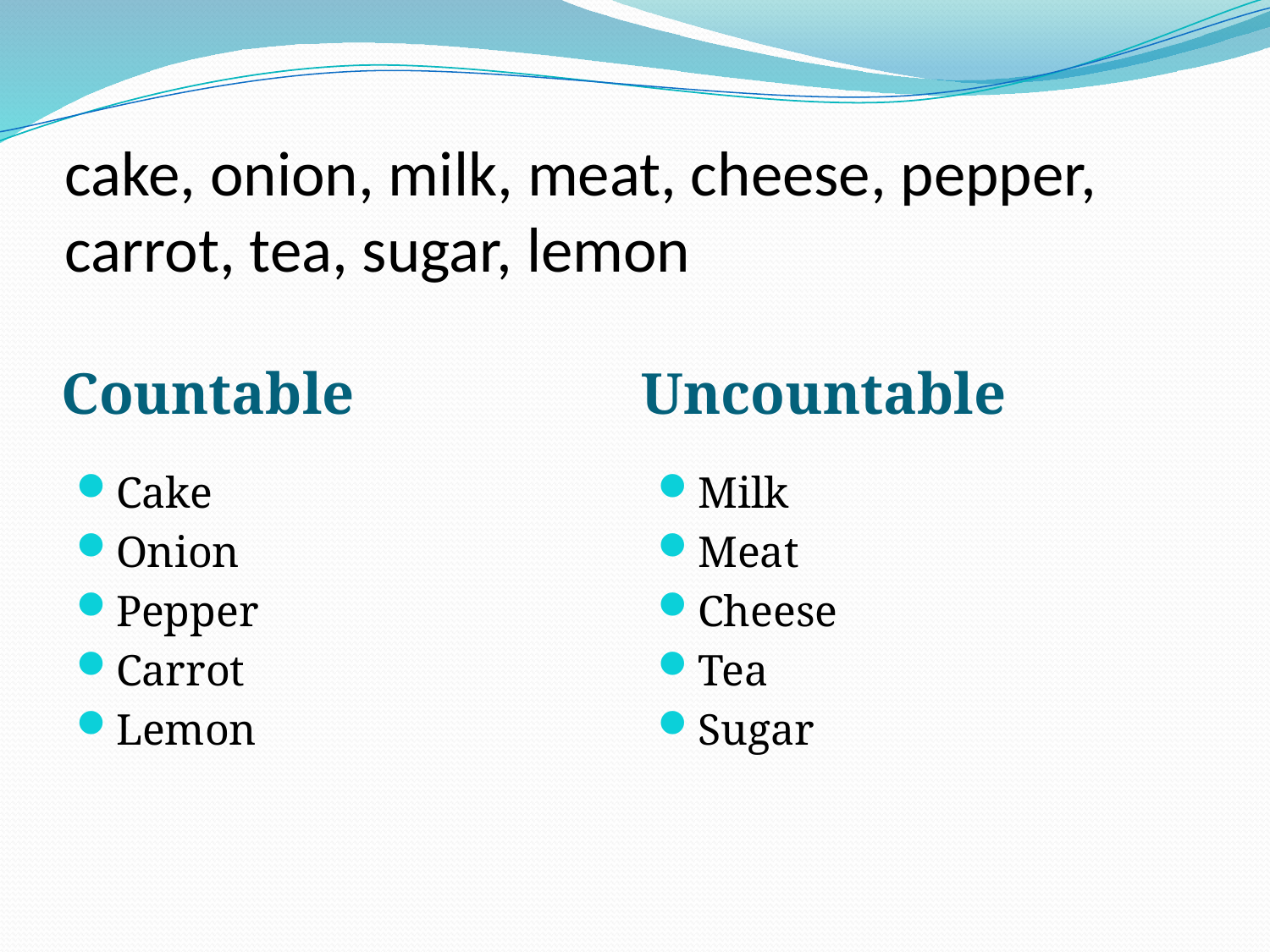

# cake, onion, milk, meat, cheese, pepper, carrot, tea, sugar, lemon
Countable
Uncountable
Cake
Onion
Pepper
Carrot
Lemon
Milk
Meat
Cheese
Tea
Sugar